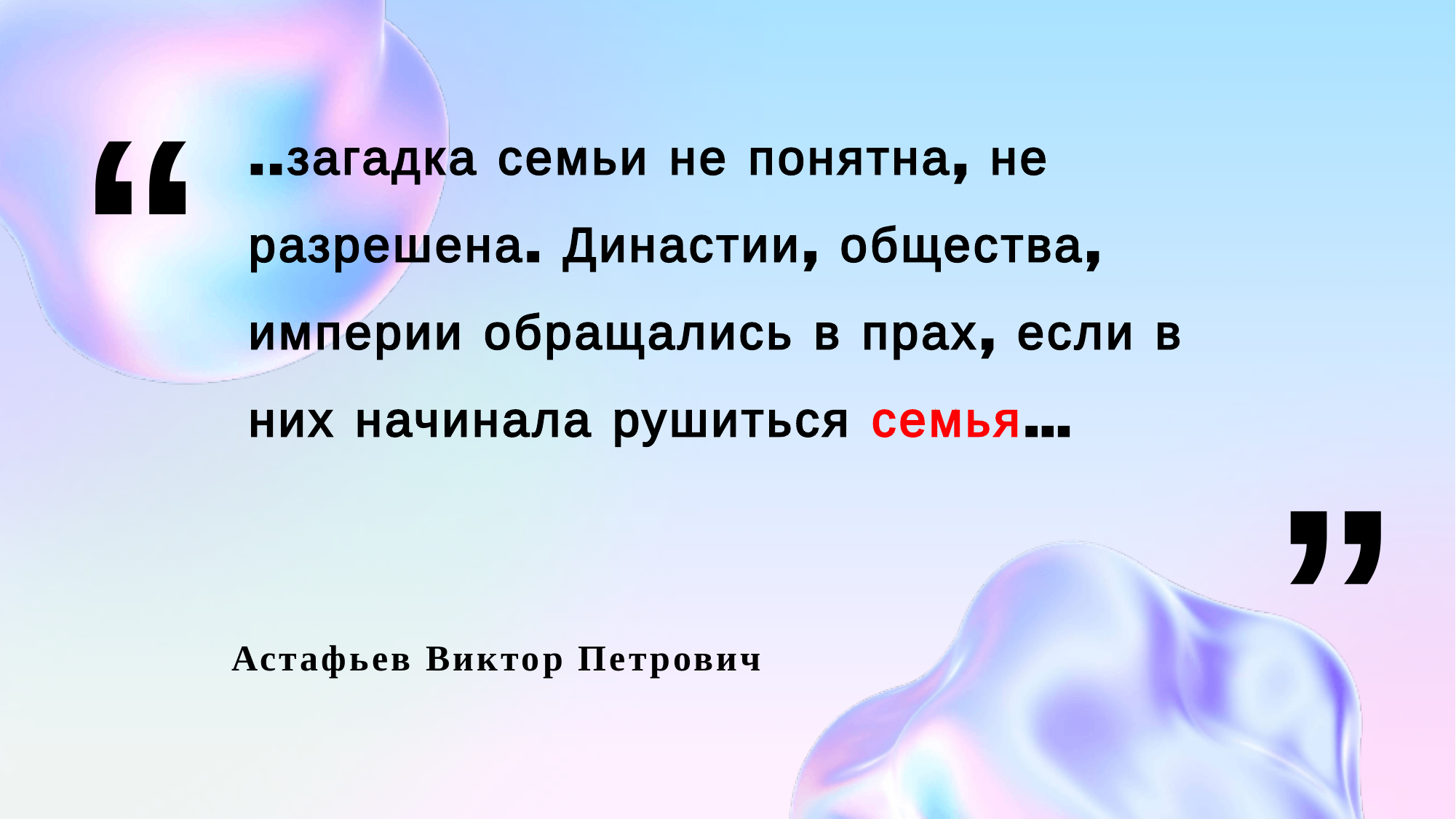

“
# ..загадка семьи не понятна, не разрешена. Династии, общества, империи обращались в прах, если в них начинала рушиться семья…
”
Астафьев Виктор Петрович